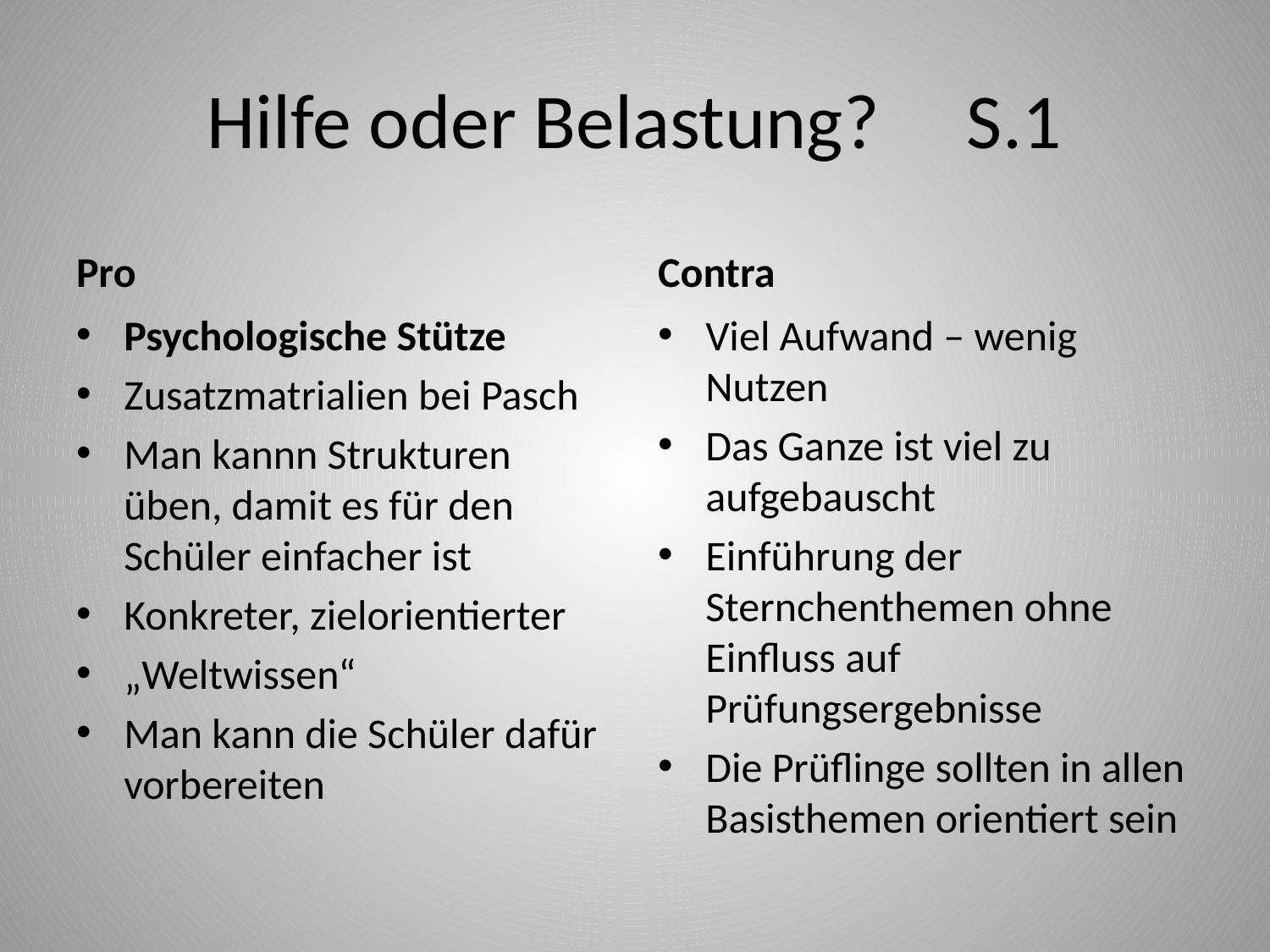

# Hilfe oder Belastung?     S.1
Pro
Contra
Psychologische Stütze
Zusatzmatrialien bei Pasch
Man kannn Strukturen üben, damit es für den Schüler einfacher ist
Konkreter, zielorientierter
„Weltwissen“
Man kann die Schüler dafür vorbereiten
Viel Aufwand – wenig Nutzen
Das Ganze ist viel zu aufgebauscht
Einführung der Sternchenthemen ohne Einfluss auf Prüfungsergebnisse
Die Prüflinge sollten in allen Basisthemen orientiert sein